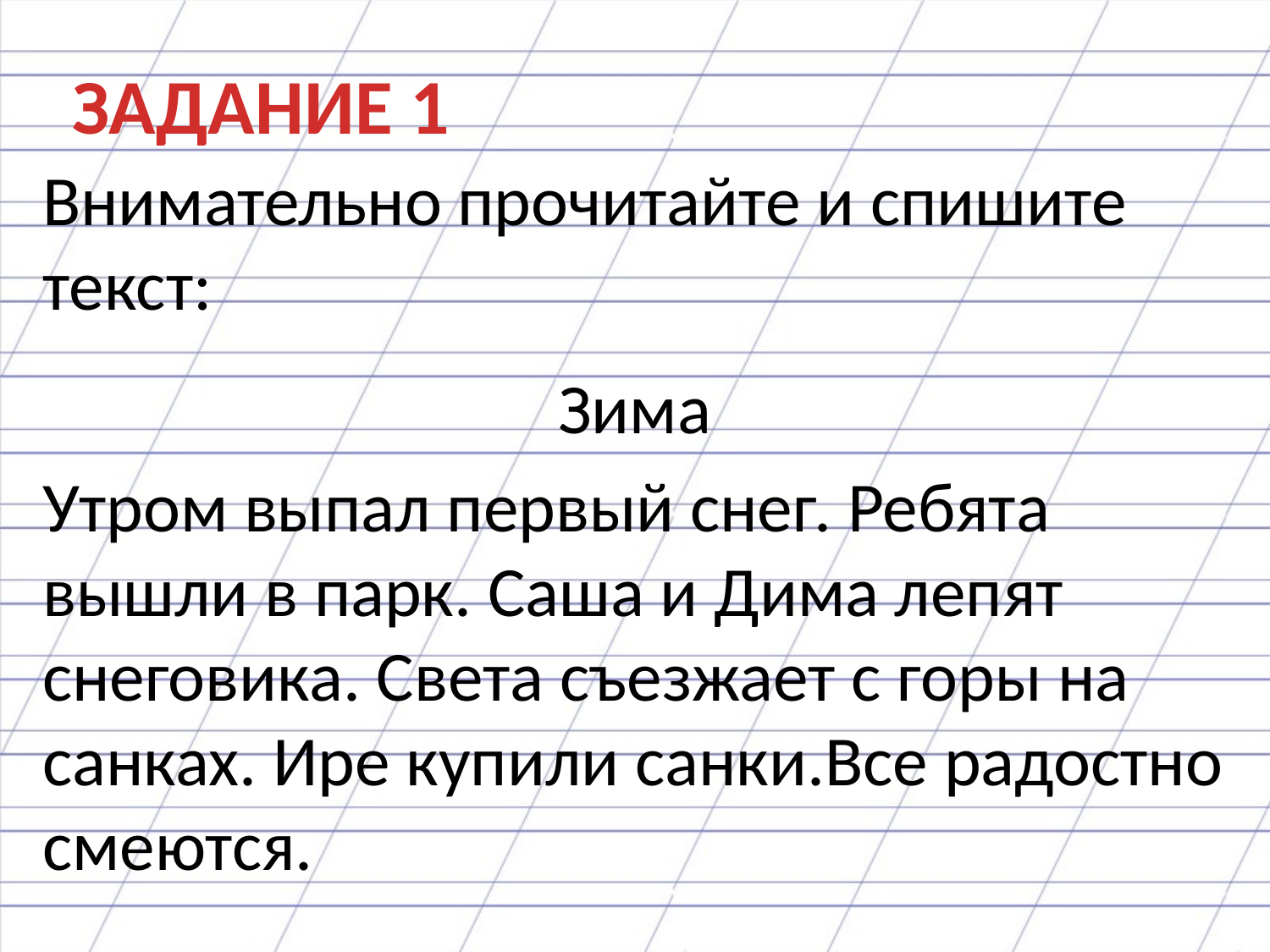

# ЗАДАНИЕ 1
Внимательно прочитайте и спишите текст:

Зима
Утром выпал первый снег. Ребята вышли в парк. Саша и Дима лепят снеговика. Света съезжает с горы на санках. Ире купили санки.Все радостно смеются.